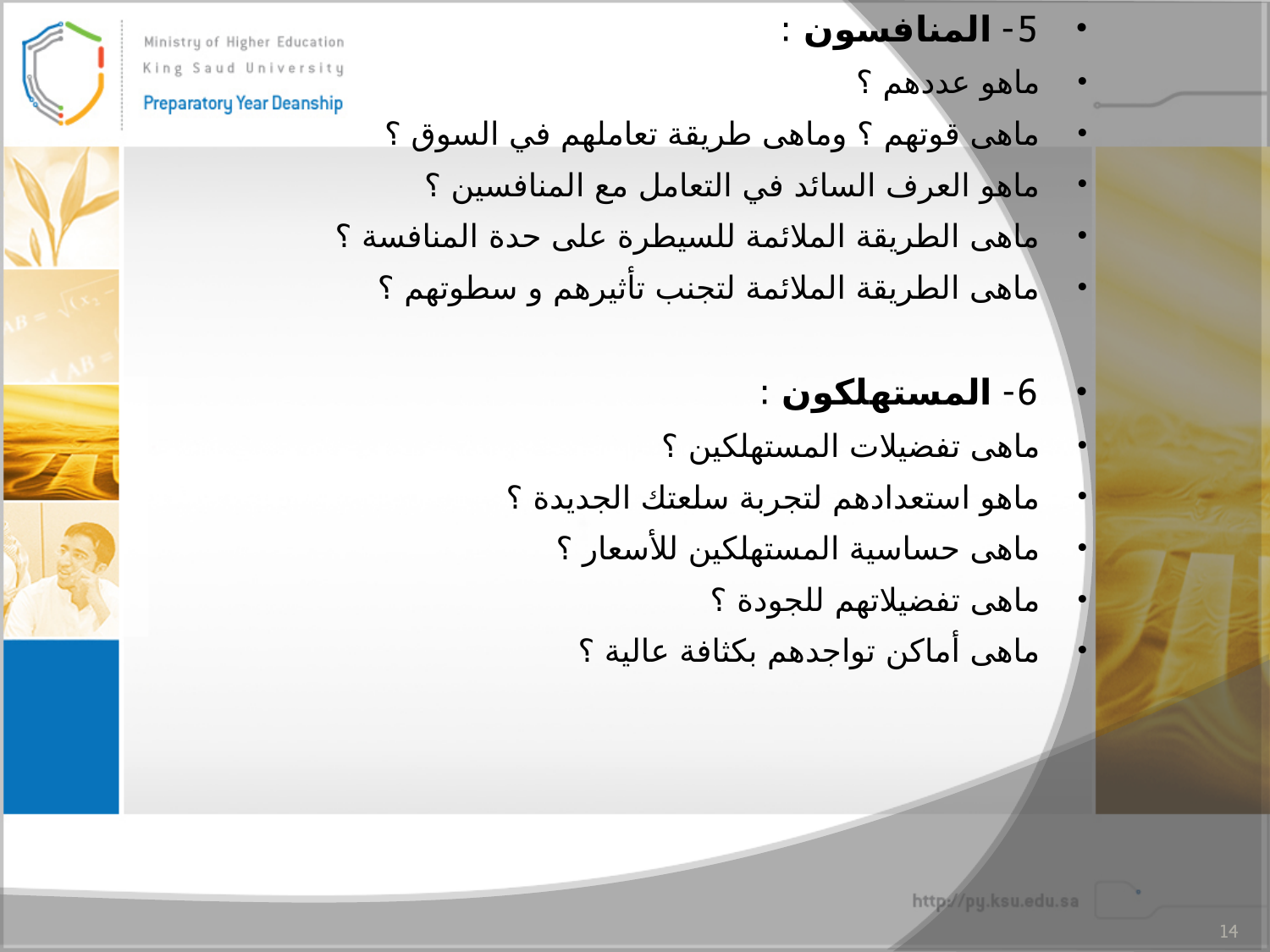

5- المنافسون :
ماهو عددهم ؟
ماهى قوتهم ؟ وماهى طريقة تعاملهم في السوق ؟
ماهو العرف السائد في التعامل مع المنافسين ؟
ماهى الطريقة الملائمة للسيطرة على حدة المنافسة ؟
ماهى الطريقة الملائمة لتجنب تأثيرهم و سطوتهم ؟

6- المستهلكون :
ماهى تفضيلات المستهلكين ؟
ماهو استعدادهم لتجربة سلعتك الجديدة ؟
ماهى حساسية المستهلكين للأسعار ؟
ماهى تفضيلاتهم للجودة ؟
ماهى أماكن تواجدهم بكثافة عالية ؟
14